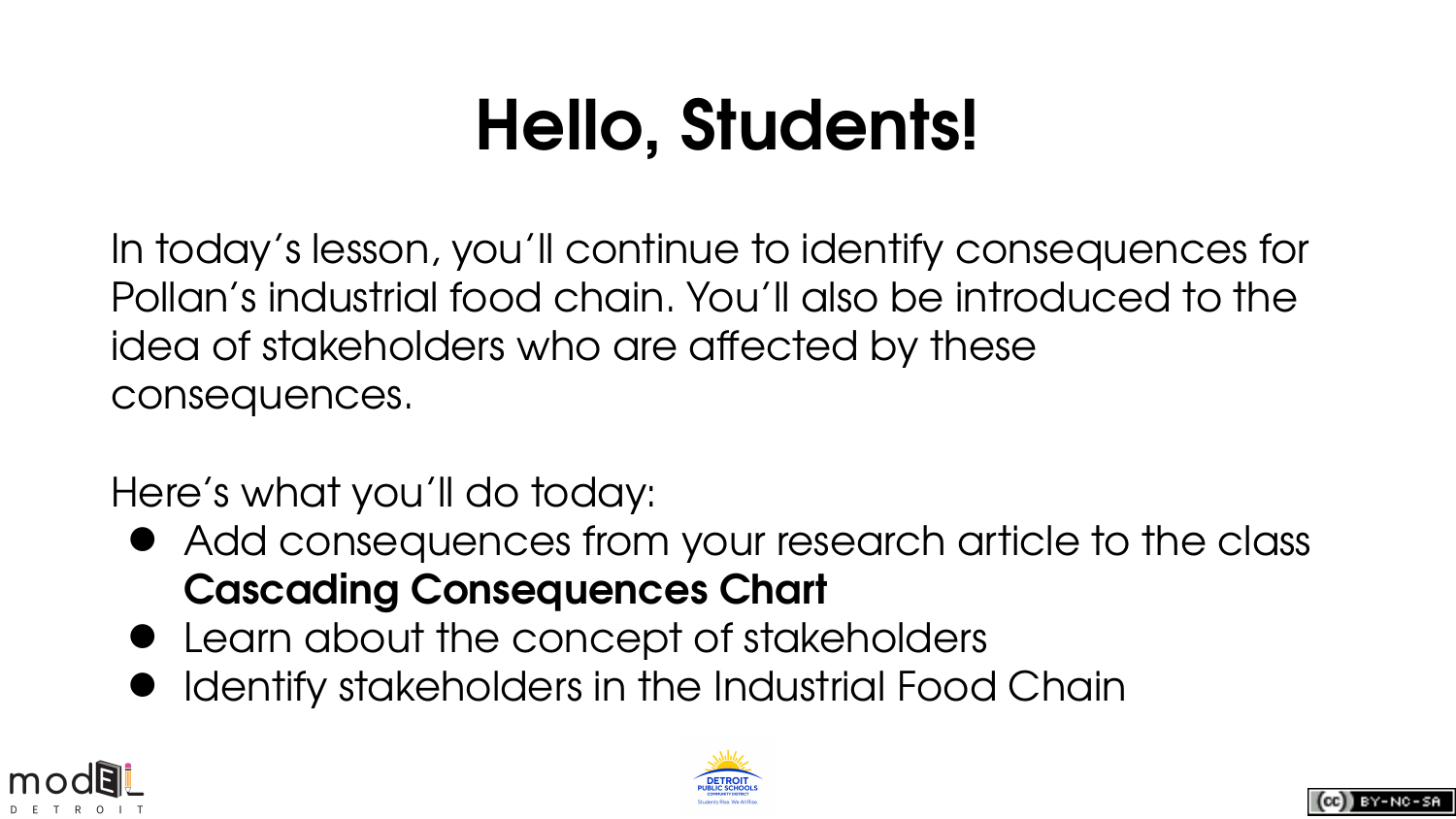

# Hello, Students!
In today’s lesson, you’ll continue to identify consequences for Pollan’s industrial food chain. You’ll also be introduced to the idea of stakeholders who are affected by these consequences.

Here’s what you’ll do today:
Add consequences from your research article to the class Cascading Consequences Chart
Learn about the concept of stakeholders
Identify stakeholders in the Industrial Food Chain